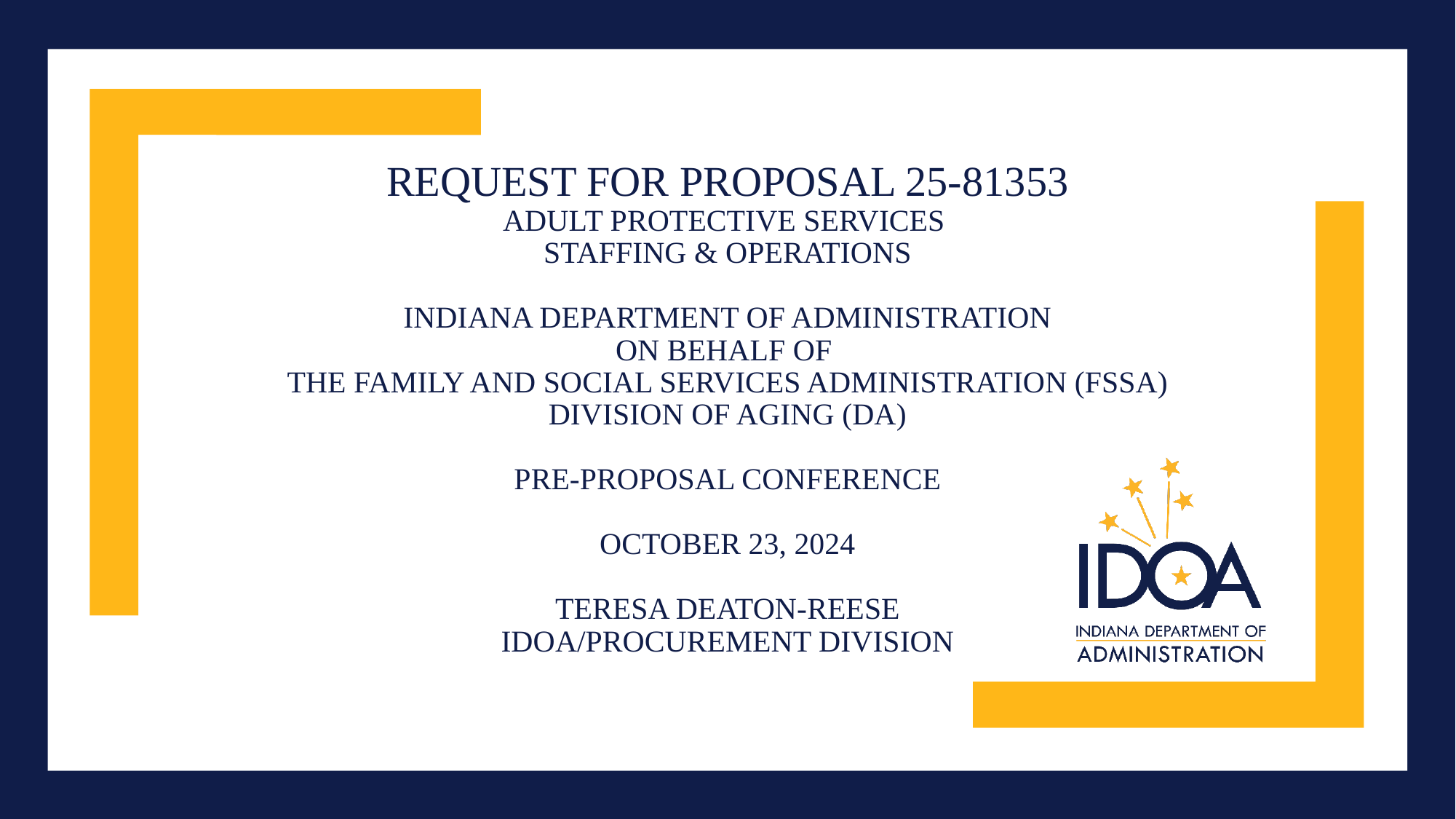

# REQUEST FOR PROPOSAL ​​​25-81353 ADULT PROTECTIVE SERVICES
STAFFING & OPERATIONS
INDIANA DEPARTMENT OF ADMINISTRATION
ON BEHALF OF
THE FAMILY AND SOCIAL SERVICES ADMINISTRATION (FSSA)
DIVISION OF AGING (DA)
PRE-PROPOSAL CONFERENCE
OCTOBER 23, 2024
TERESA DEATON-REESE
IDOA/PROCUREMENT DIVISION